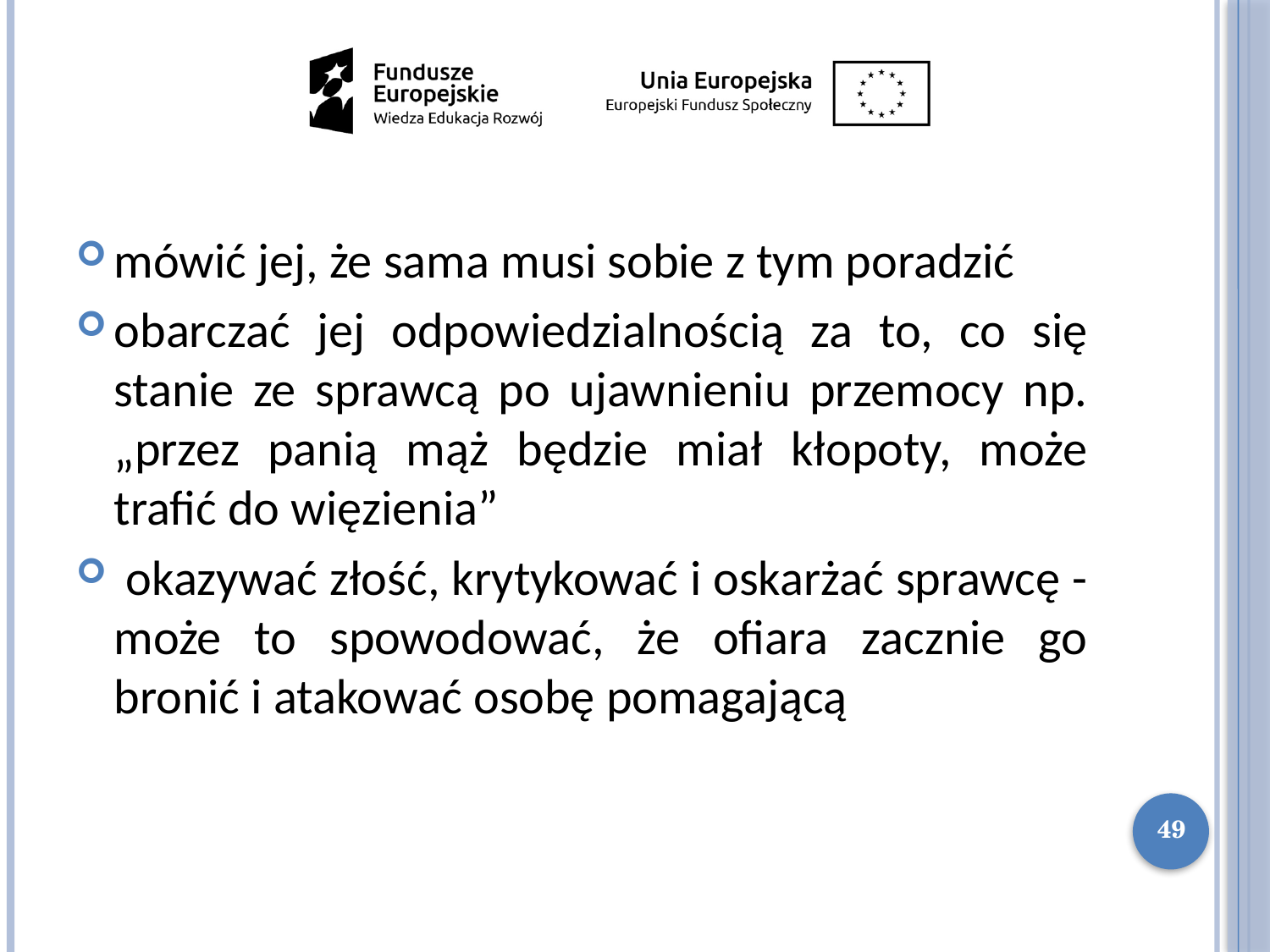

mówić jej, że sama musi sobie z tym poradzić
obarczać jej odpowiedzialnością za to, co się stanie ze sprawcą po ujawnieniu przemocy np. „przez panią mąż będzie miał kłopoty, może trafić do więzienia”
 okazywać złość, krytykować i oskarżać sprawcę - może to spowodować, że ofiara zacznie go bronić i atakować osobę pomagającą

49